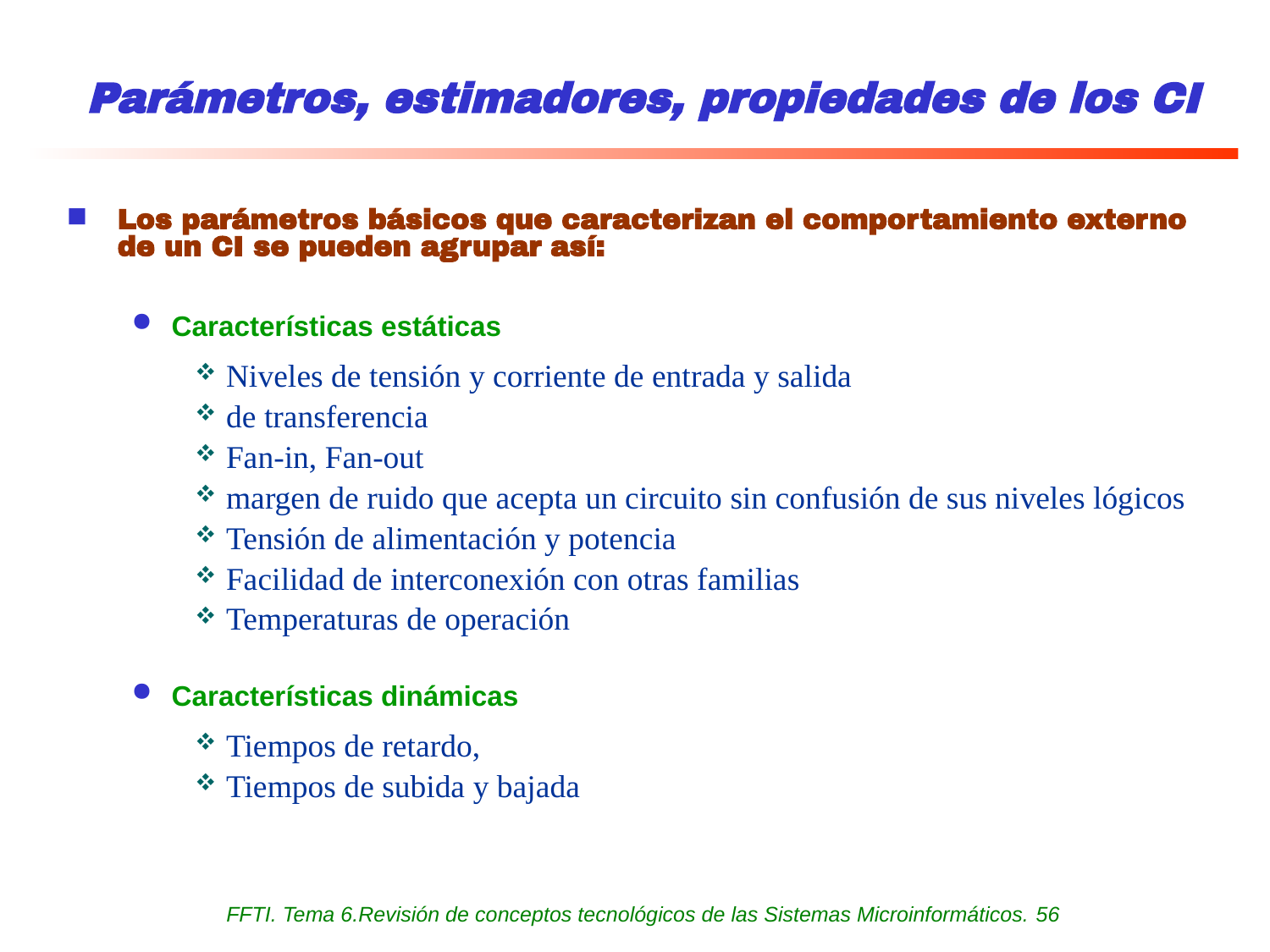

# Parámetros, estimadores, propiedades de los CI
Los parámetros básicos que caracterizan el comportamiento externo de un CI se pueden agrupar así:

Características estáticas
Niveles de tensión y corriente de entrada y salida
de transferencia
Fan-in, Fan-out
margen de ruido que acepta un circuito sin confusión de sus niveles lógicos
Tensión de alimentación y potencia
Facilidad de interconexión con otras familias
Temperaturas de operación

Características dinámicas
Tiempos de retardo,
Tiempos de subida y bajada
FFTI. Tema 6.Revisión de conceptos tecnológicos de las Sistemas Microinformáticos. 56